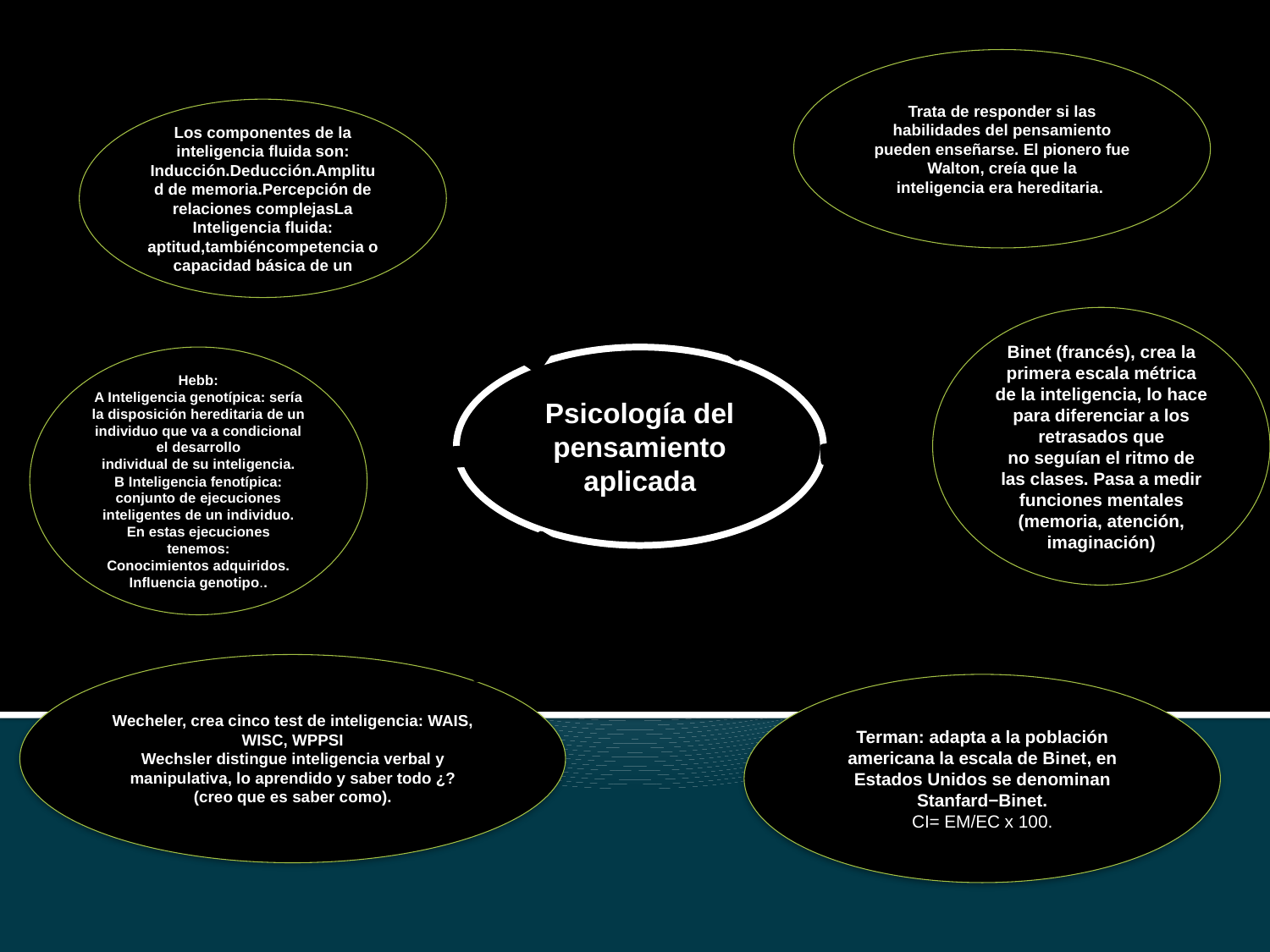

Trata de responder si las habilidades del pensamiento pueden enseñarse. El pionero fue Walton, creía que la
inteligencia era hereditaria.
Los componentes de la inteligencia fluida son:
Inducción.Deducción.Amplitud de memoria.Percepción de relaciones complejasLa Inteligencia fluida: aptitud,tambiéncompetencia o capacidad básica de un

Binet (francés), crea la primera escala métrica de la inteligencia, lo hace para diferenciar a los retrasados que
no seguían el ritmo de las clases. Pasa a medir funciones mentales (memoria, atención, imaginación)
Hebb:
A Inteligencia genotípica: sería la disposición hereditaria de un individuo que va a condicional el desarrollo
individual de su inteligencia.
B Inteligencia fenotípica: conjunto de ejecuciones inteligentes de un individuo. En estas ejecuciones
tenemos:
Conocimientos adquiridos.
Influencia genotipo..
Psicología del pensamiento aplicada

Wecheler, crea cinco test de inteligencia: WAIS, WISC, WPPSI
Wechsler distingue inteligencia verbal y manipulativa, lo aprendido y saber todo ¿? (creo que es saber como).
Terman: adapta a la población americana la escala de Binet, en Estados Unidos se denominan
Stanfard−Binet.
CI= EM/EC x 100.